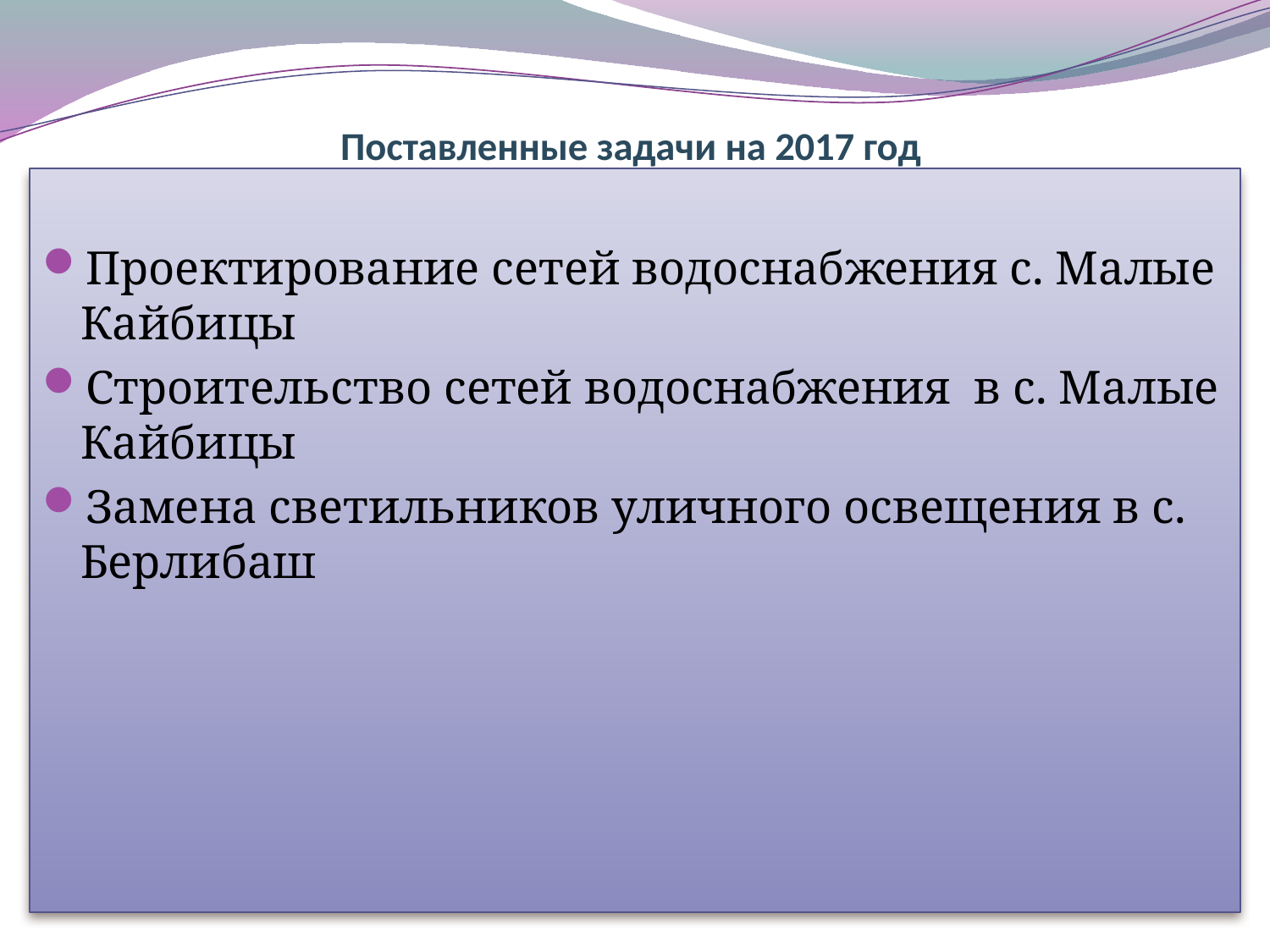

# Поставленные задачи на 2017 год

Проектирование сетей водоснабжения с. Малые Кайбицы
Строительство сетей водоснабжения  в с. Малые Кайбицы
Замена светильников уличного освещения в с. Берлибаш